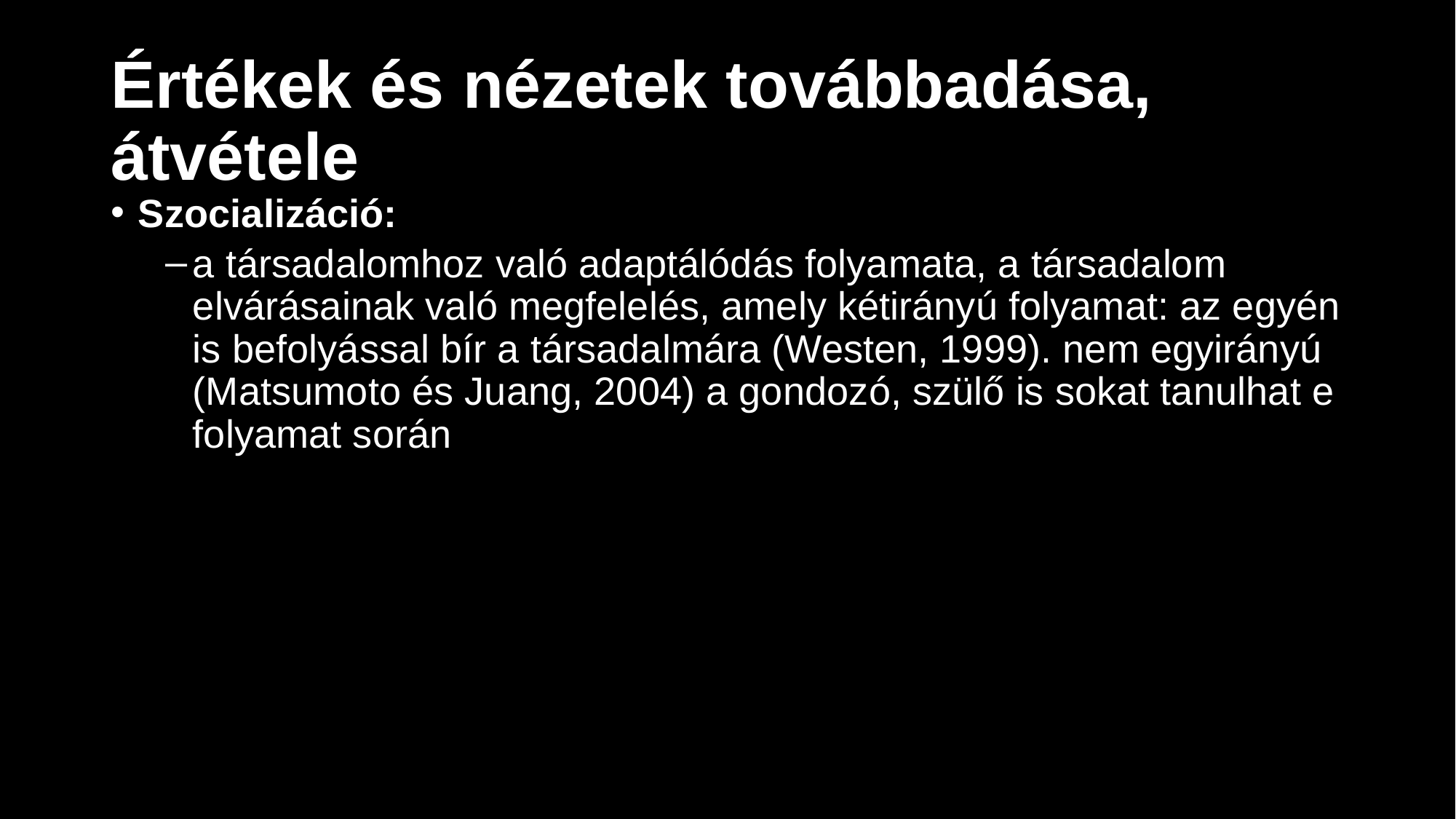

# Értékek és nézetek továbbadása, átvétele
Szocializáció:
a társadalomhoz való adaptálódás folyamata, a társadalom elvárásainak való megfelelés, amely kétirányú folyamat: az egyén is befolyással bír a társadalmára (Westen, 1999). nem egyirányú (Matsumoto és Juang, 2004) a gondozó, szülő is sokat tanulhat e folyamat során